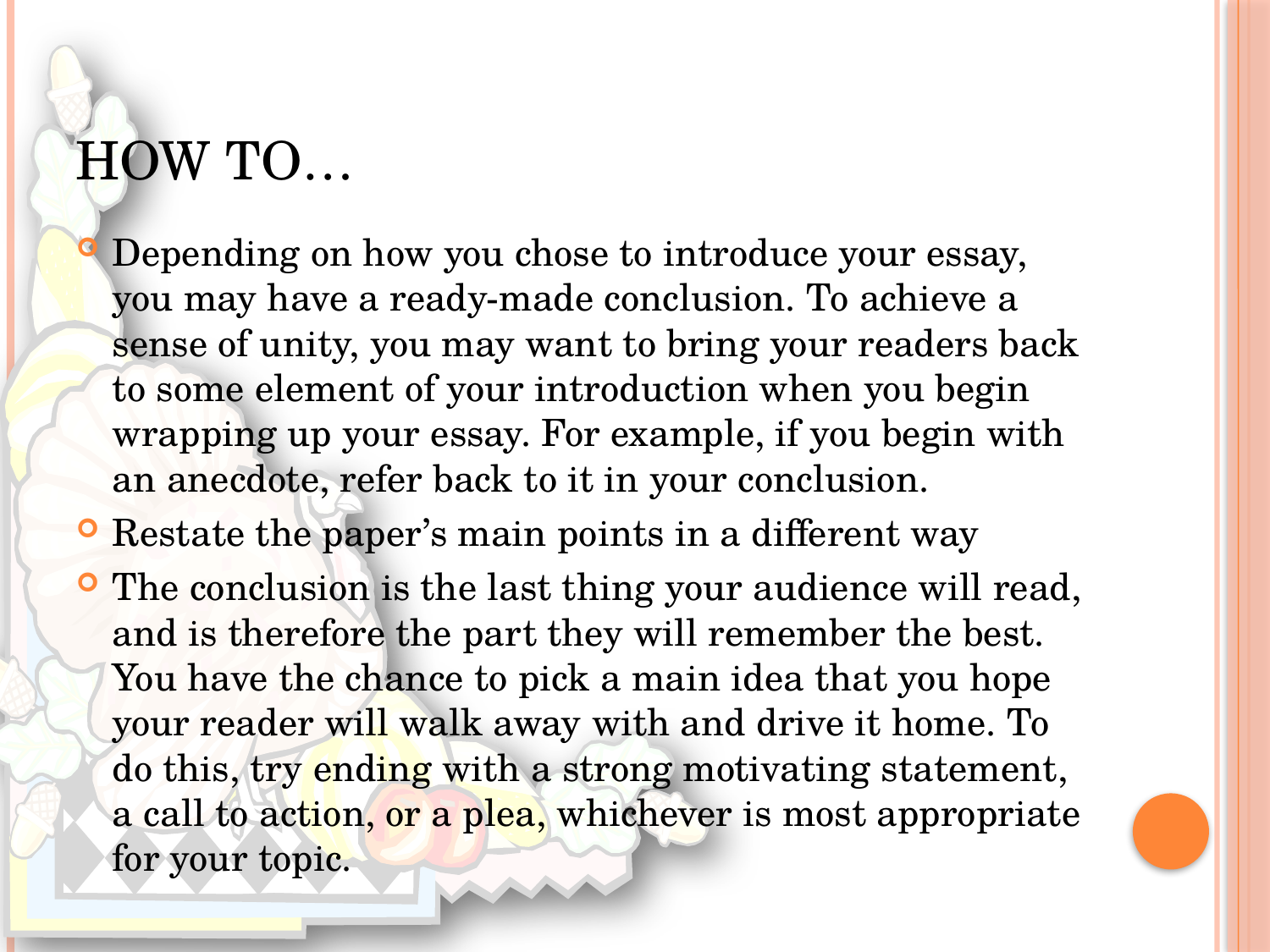

# How to…
Depending on how you chose to introduce your essay, you may have a ready-made conclusion. To achieve a sense of unity, you may want to bring your readers back to some element of your introduction when you begin wrapping up your essay. For example, if you begin with an anecdote, refer back to it in your conclusion.
Restate the paper’s main points in a different way
The conclusion is the last thing your audience will read, and is therefore the part they will remember the best. You have the chance to pick a main idea that you hope your reader will walk away with and drive it home. To do this, try ending with a strong motivating statement, a call to action, or a plea, whichever is most appropriate for your topic.